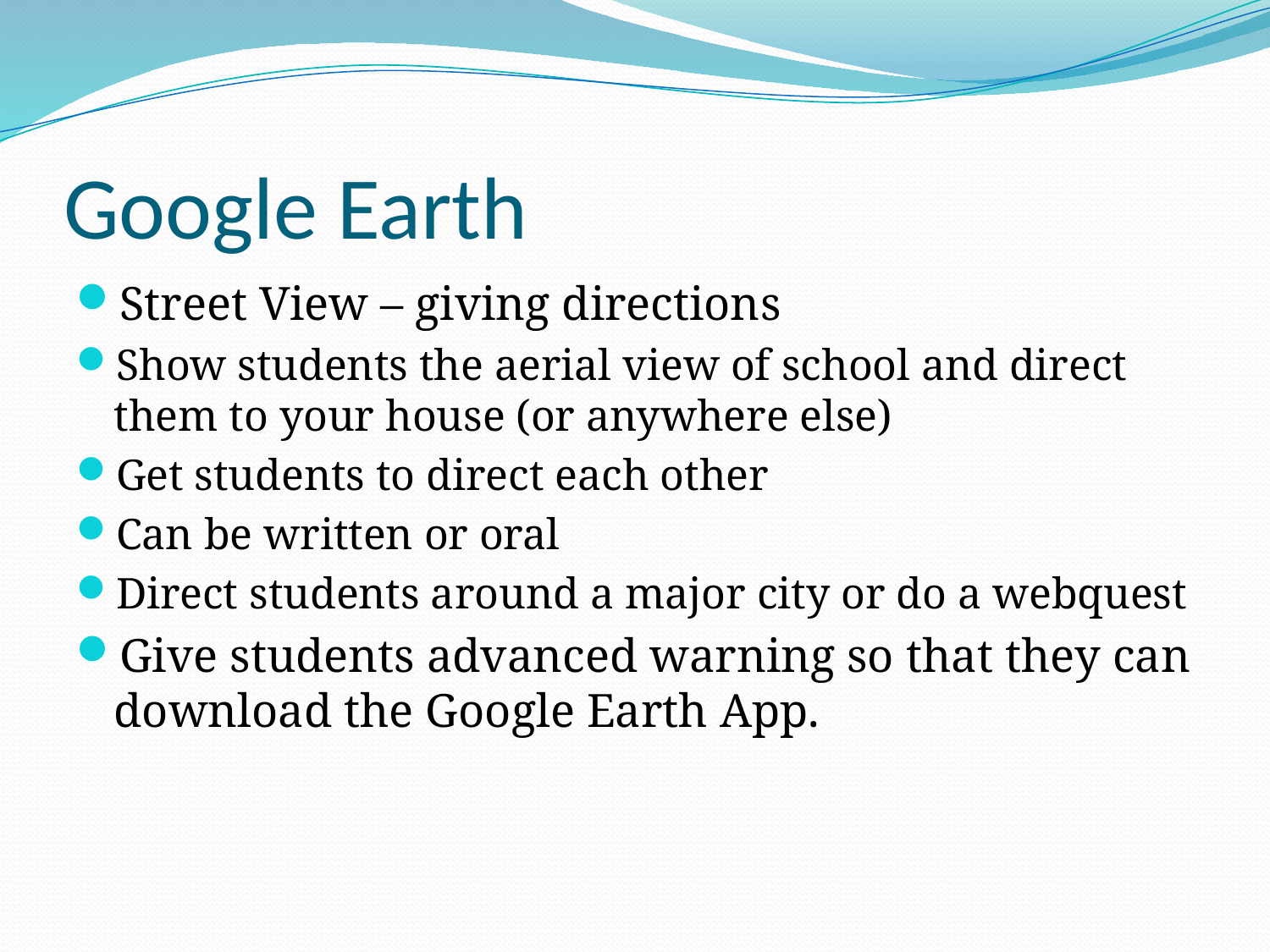

# Google Earth
Street View – giving directions
Show students the aerial view of school and direct them to your house (or anywhere else)
Get students to direct each other
Can be written or oral
Direct students around a major city or do a webquest
Give students advanced warning so that they can download the Google Earth App.